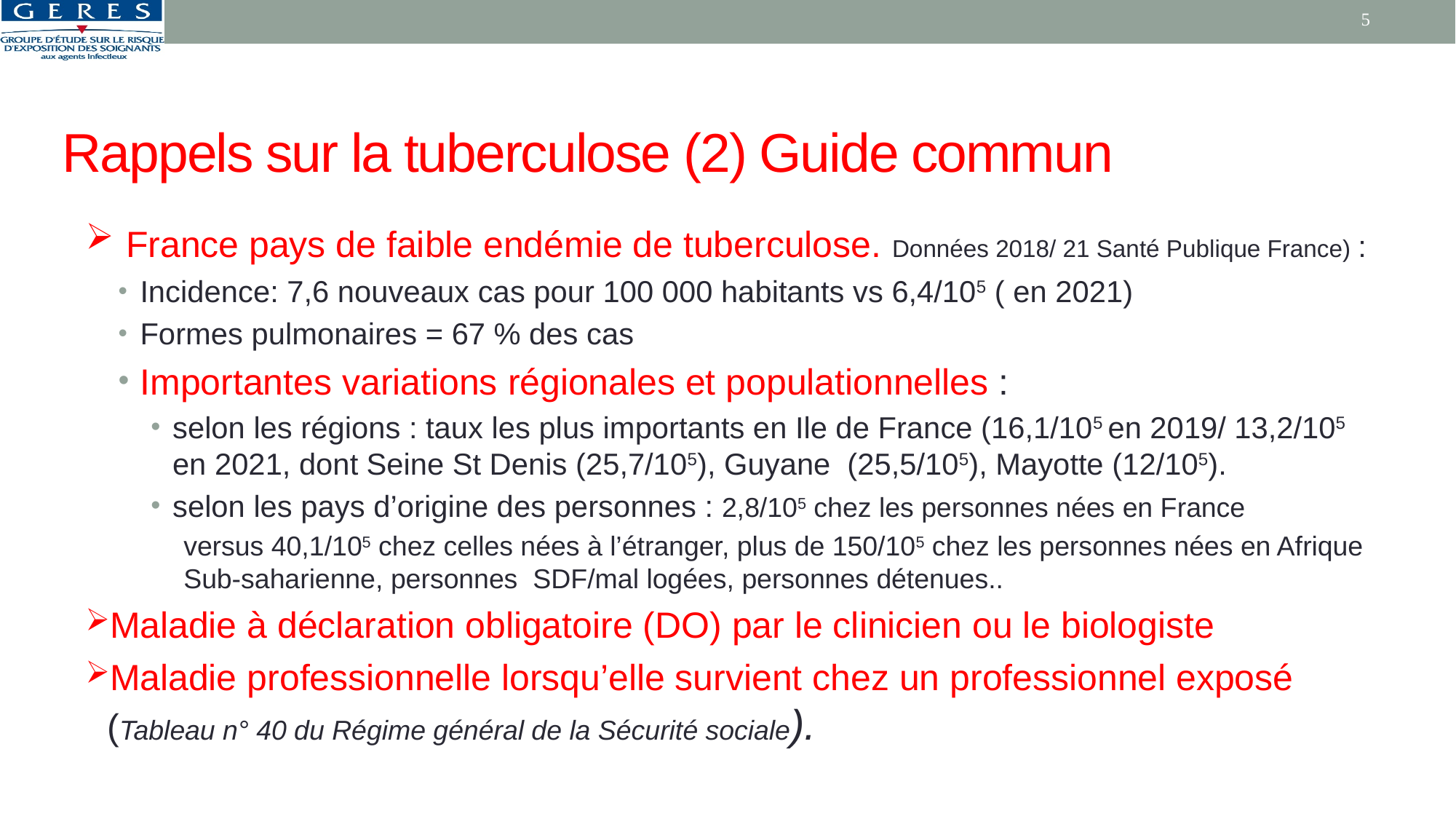

5
# Rappels sur la tuberculose (2) Guide commun
 France pays de faible endémie de tuberculose. Données 2018/ 21 Santé Publique France) :
Incidence: 7,6 nouveaux cas pour 100 000 habitants vs 6,4/105 ( en 2021)
Formes pulmonaires = 67 % des cas
Importantes variations régionales et populationnelles :
selon les régions : taux les plus importants en Ile de France (16,1/105 en 2019/ 13,2/105  en 2021, dont Seine St Denis (25,7/105), Guyane  (25,5/105), Mayotte (12/105).
selon les pays d’origine des personnes : 2,8/105 chez les personnes nées en France
versus 40,1/105 chez celles nées à l’étranger, plus de 150/105 chez les personnes nées en Afrique Sub-saharienne, personnes  SDF/mal logées, personnes détenues..
Maladie à déclaration obligatoire (DO) par le clinicien ou le biologiste
Maladie professionnelle lorsqu’elle survient chez un professionnel exposé (Tableau n° 40 du Régime général de la Sécurité sociale).